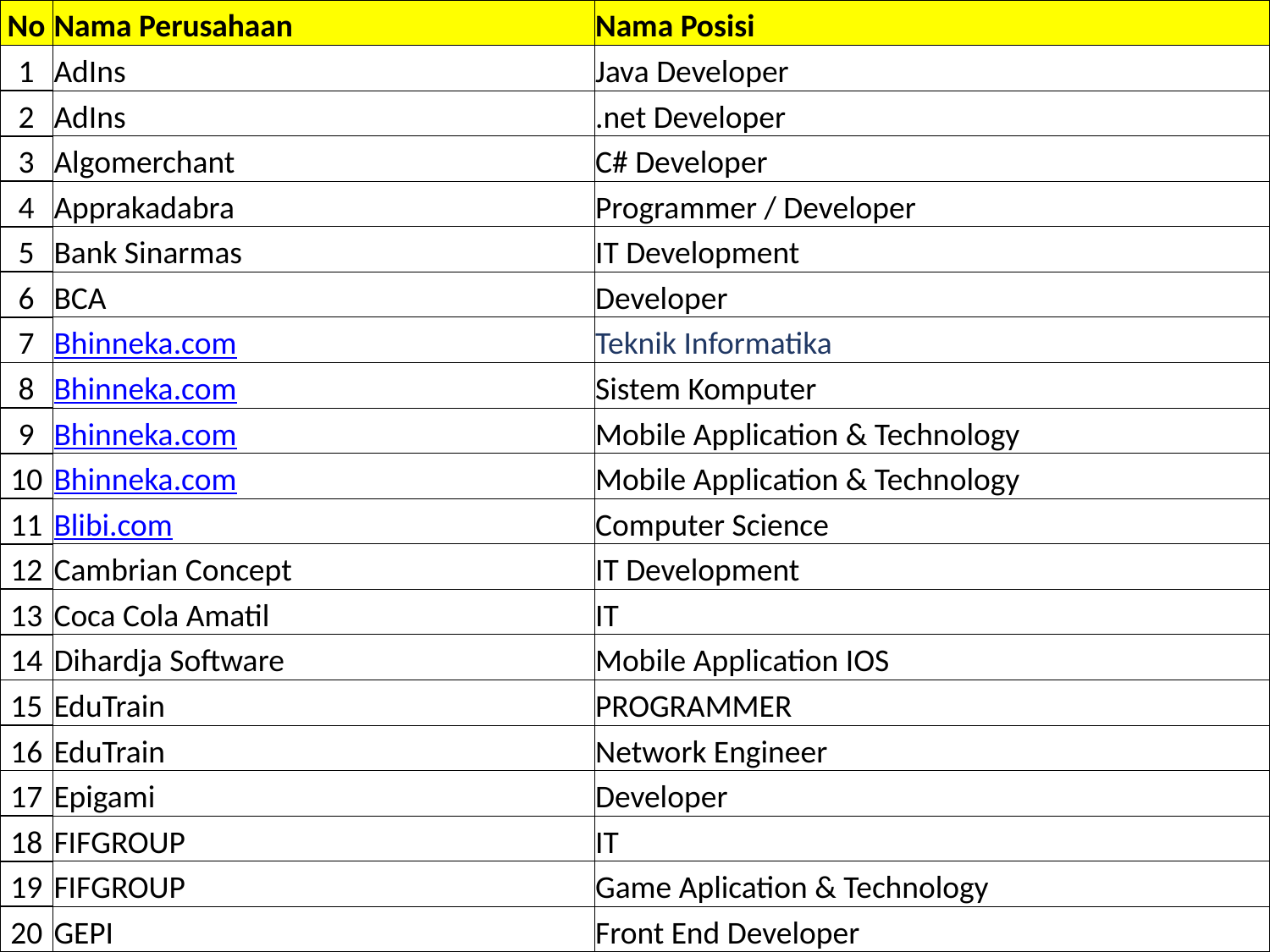

| No | Nama Perusahaan | Nama Posisi |
| --- | --- | --- |
| 1 | AdIns | Java Developer |
| 2 | AdIns | .net Developer |
| 3 | Algomerchant | C# Developer |
| 4 | Apprakadabra | Programmer / Developer |
| 5 | Bank Sinarmas | IT Development |
| 6 | BCA | Developer |
| 7 | Bhinneka.com | Teknik Informatika |
| 8 | Bhinneka.com | Sistem Komputer |
| 9 | Bhinneka.com | Mobile Application & Technology |
| 10 | Bhinneka.com | Mobile Application & Technology |
| 11 | Blibi.com | Computer Science |
| 12 | Cambrian Concept | IT Development |
| 13 | Coca Cola Amatil | IT |
| 14 | Dihardja Software | Mobile Application IOS |
| 15 | EduTrain | PROGRAMMER |
| 16 | EduTrain | Network Engineer |
| 17 | Epigami | Developer |
| 18 | FIFGROUP | IT |
| 19 | FIFGROUP | Game Aplication & Technology |
| 20 | GEPI | Front End Developer |